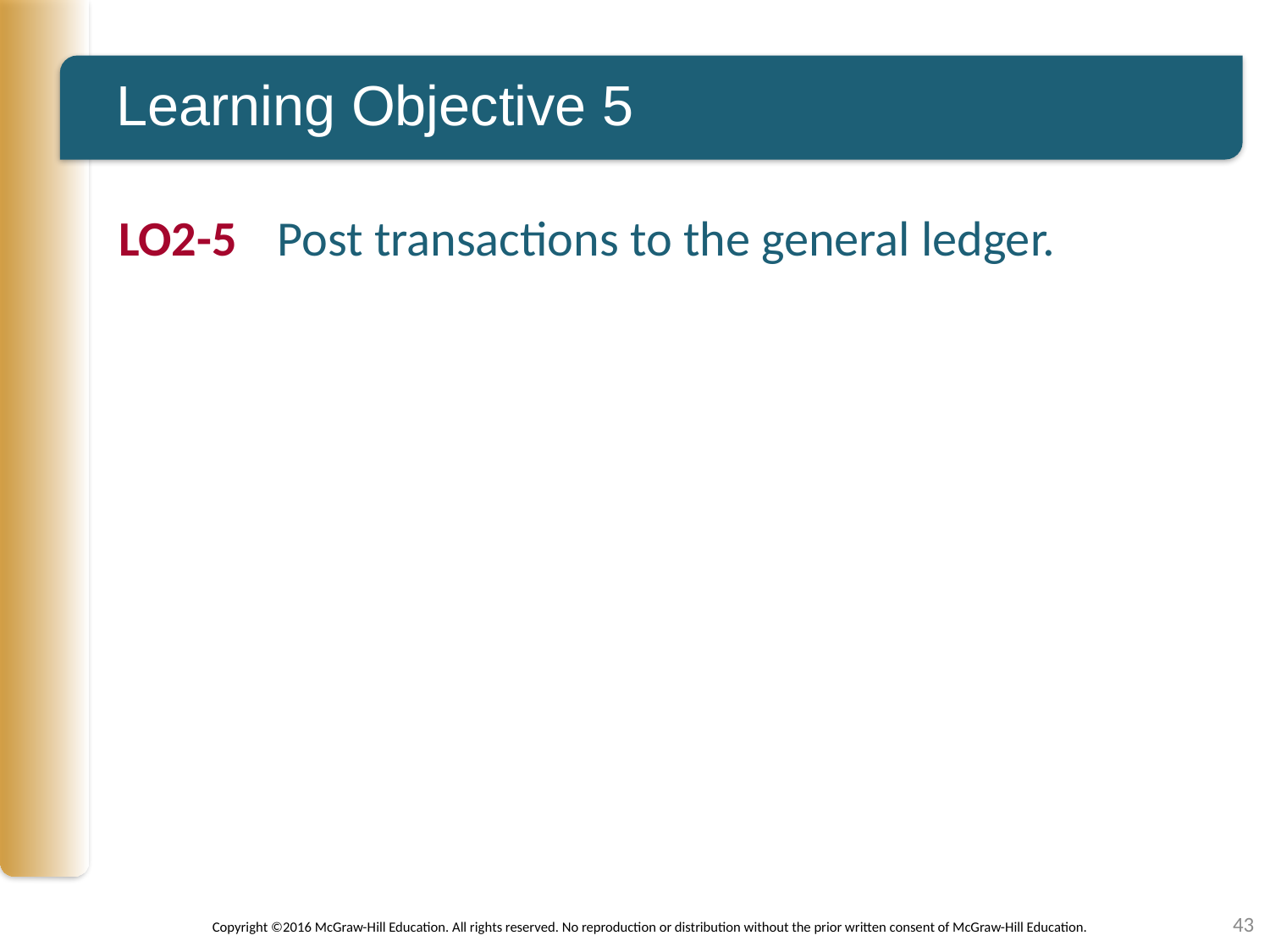

# Learning Objective 5
LO2-5	Post transactions to the general ledger.
43
Copyright ©2016 McGraw-Hill Education. All rights reserved. No reproduction or distribution without the prior written consent of McGraw-Hill Education.